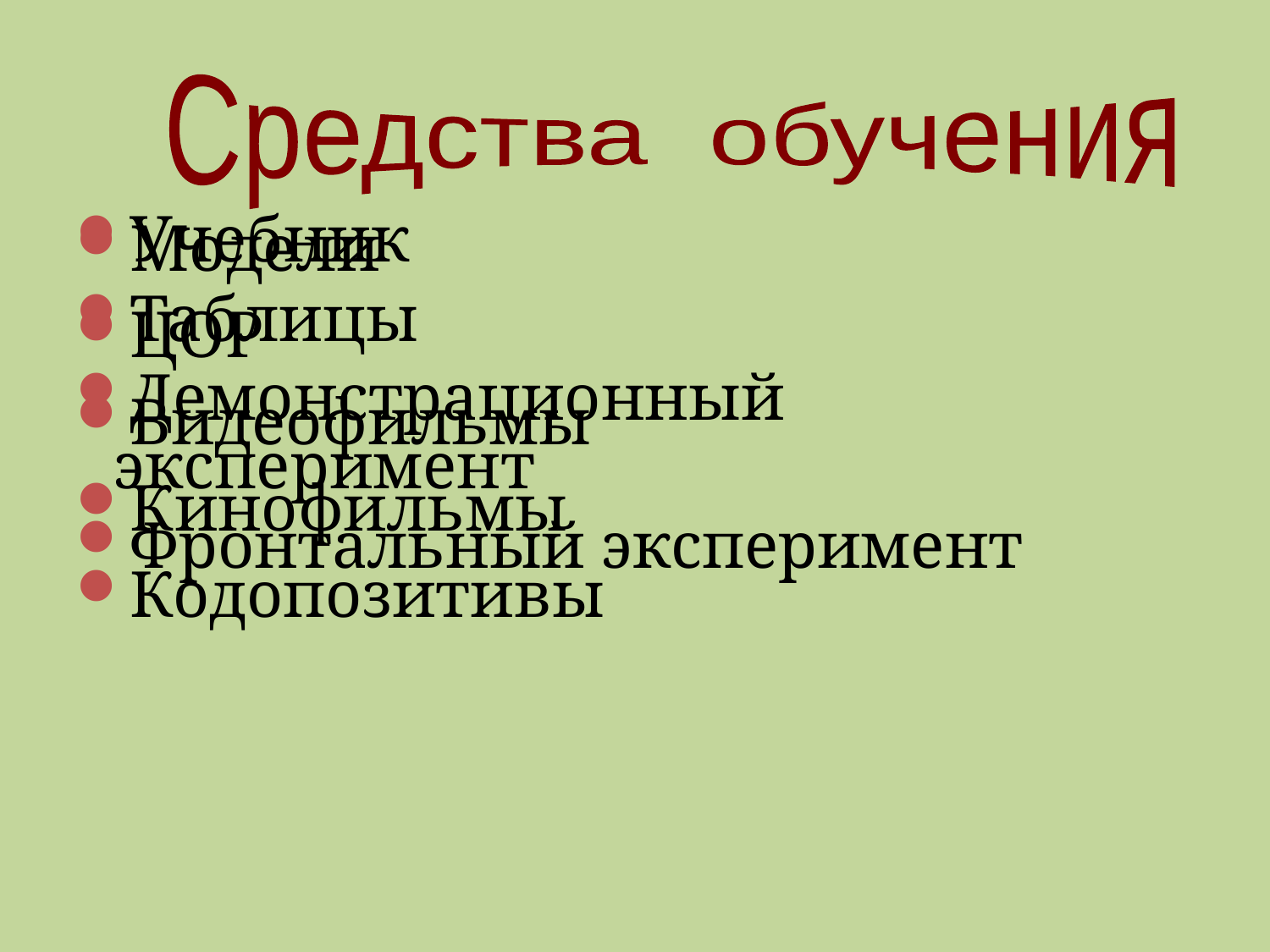

Средства  обучения
Учебник
Таблицы
Демонстрационный эксперимент
Фронтальный эксперимент

Модели
ЦОР
Видеофильмы
Кинофильмы
Кодопозитивы